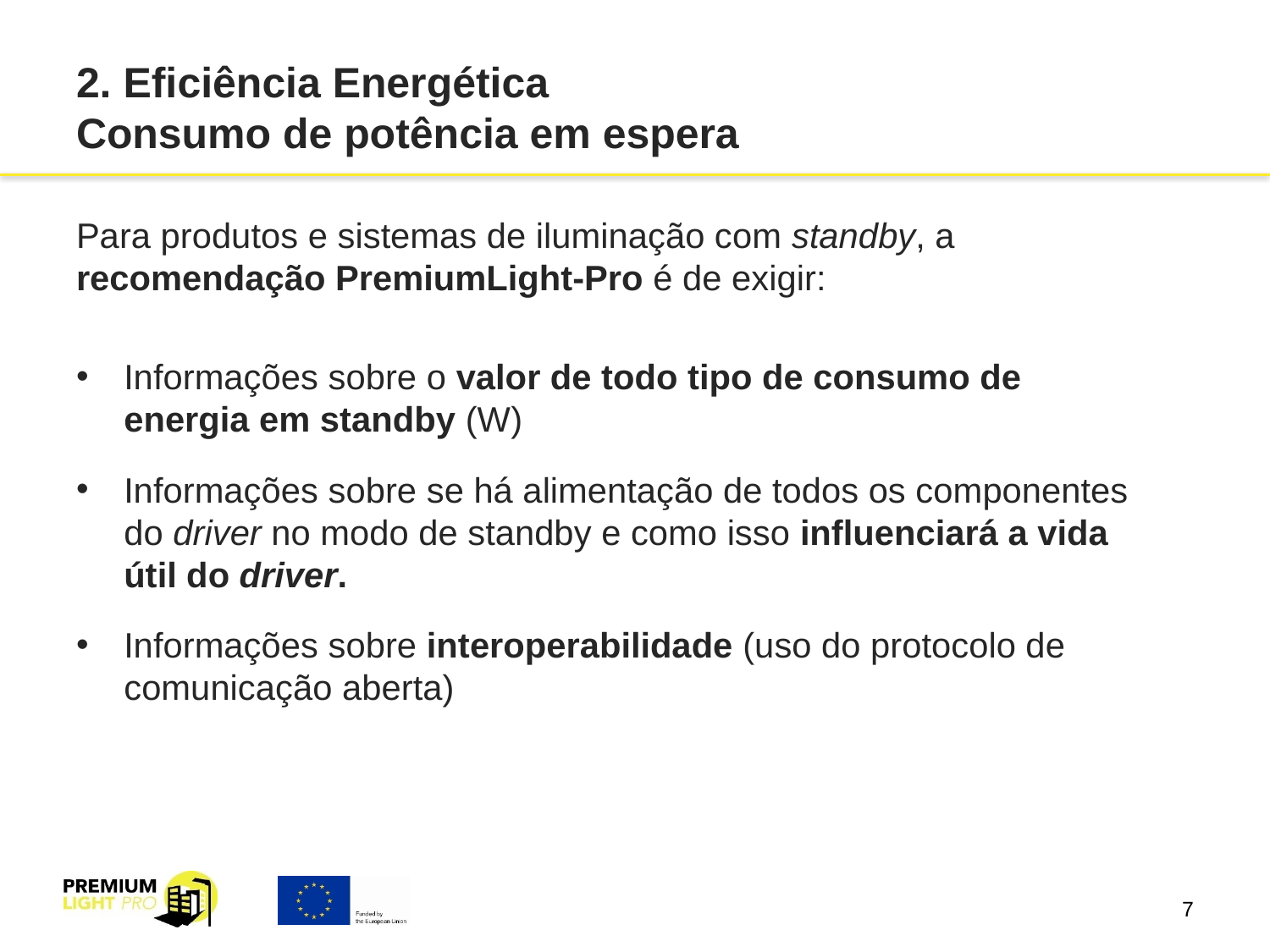

# 2. Eficiência Energética Consumo de potência em espera
Para produtos e sistemas de iluminação com standby, a recomendação PremiumLight-Pro é de exigir:

Informações sobre o valor de todo tipo de consumo de energia em standby (W)
Informações sobre se há alimentação de todos os componentes do driver no modo de standby e como isso influenciará a vida útil do driver.
Informações sobre interoperabilidade (uso do protocolo de comunicação aberta)